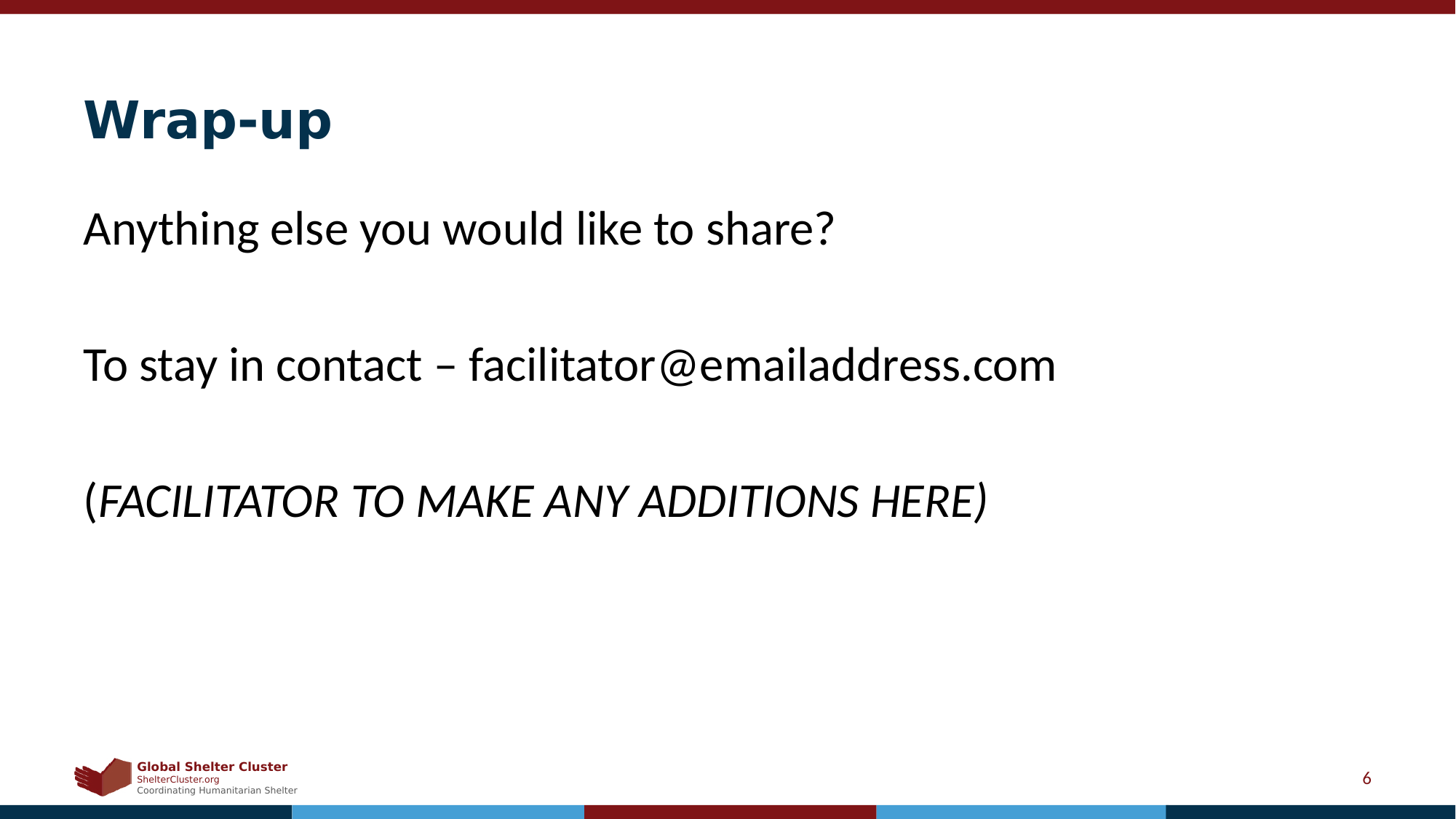

# Wrap-up
Anything else you would like to share?

To stay in contact – facilitator@emailaddress.com

(FACILITATOR TO MAKE ANY ADDITIONS HERE)
6